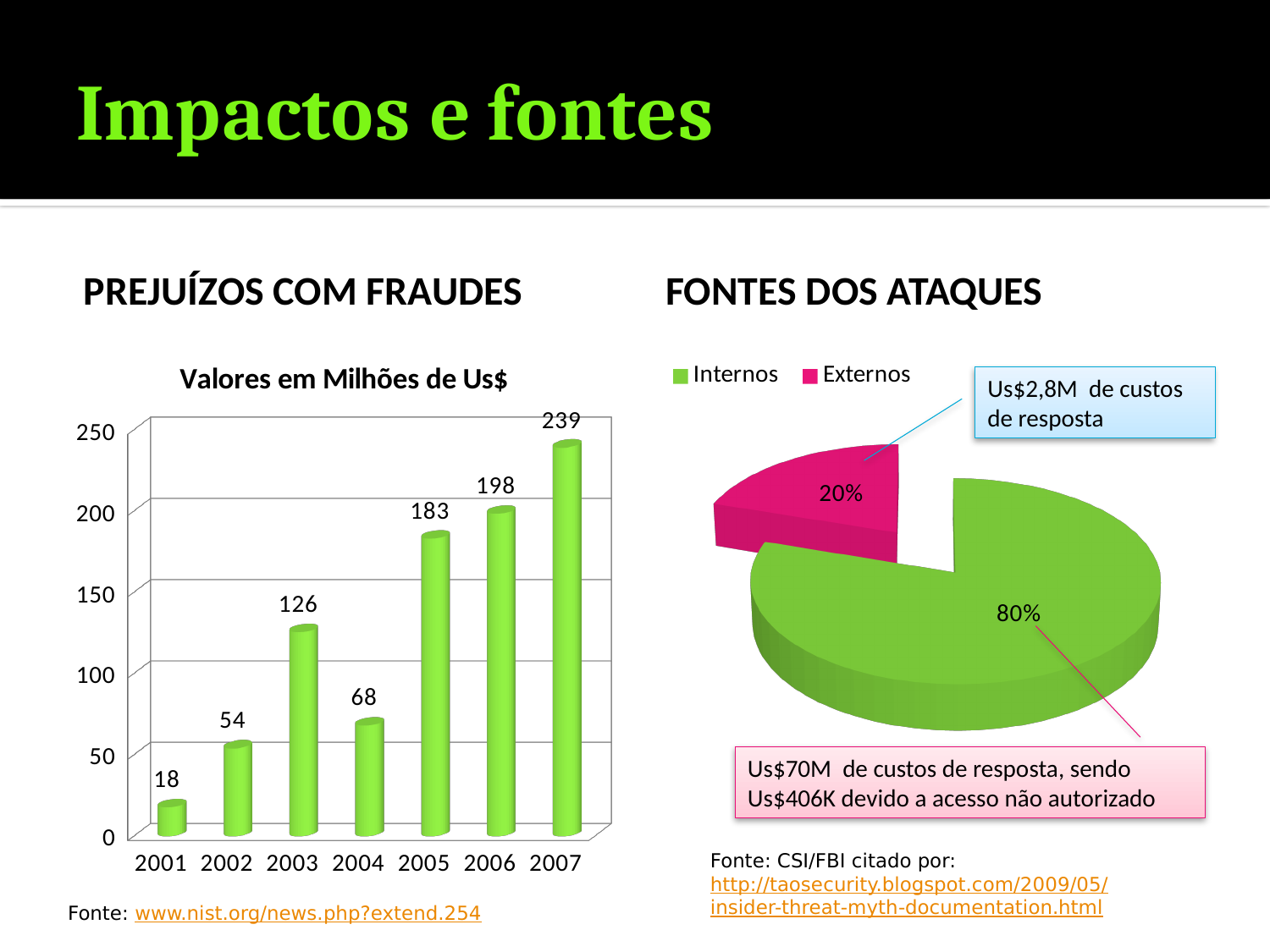

# Impactos e fontes
Prejuízos com fraudes
Fontes dos ataques

[unsupported chart]

[unsupported chart]

Us$2,8M  de custos
de resposta
Us$70M  de custos de resposta, sendo
Us$406K devido a acesso não autorizado
Fonte: CSI/FBI citado por:
http://taosecurity.blogspot.com/2009/05/
insider-threat-myth-documentation.html
Fonte: www.nist.org/news.php?extend.254